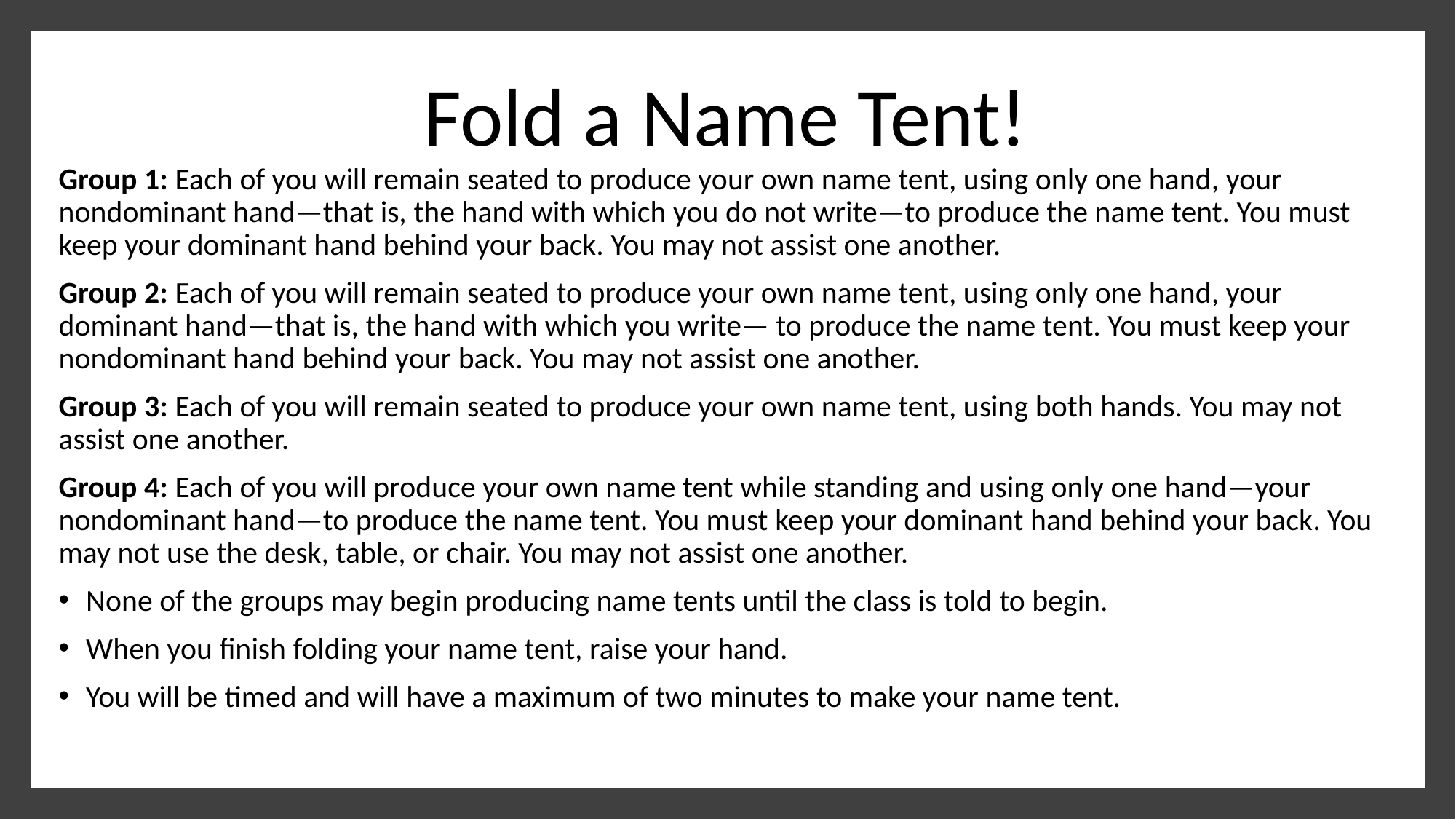

# Fold a Name Tent!
Group 1: Each of you will remain seated to produce your own name tent, using only one hand, your nondominant hand—that is, the hand with which you do not write—to produce the name tent. You must keep your dominant hand behind your back. You may not assist one another.
Group 2: Each of you will remain seated to produce your own name tent, using only one hand, your dominant hand—that is, the hand with which you write— to produce the name tent. You must keep your nondominant hand behind your back. You may not assist one another.
Group 3: Each of you will remain seated to produce your own name tent, using both hands. You may not assist one another.
Group 4: Each of you will produce your own name tent while standing and using only one hand—your nondominant hand—to produce the name tent. You must keep your dominant hand behind your back. You may not use the desk, table, or chair. You may not assist one another.
None of the groups may begin producing name tents until the class is told to begin.
When you finish folding your name tent, raise your hand.
You will be timed and will have a maximum of two minutes to make your name tent.